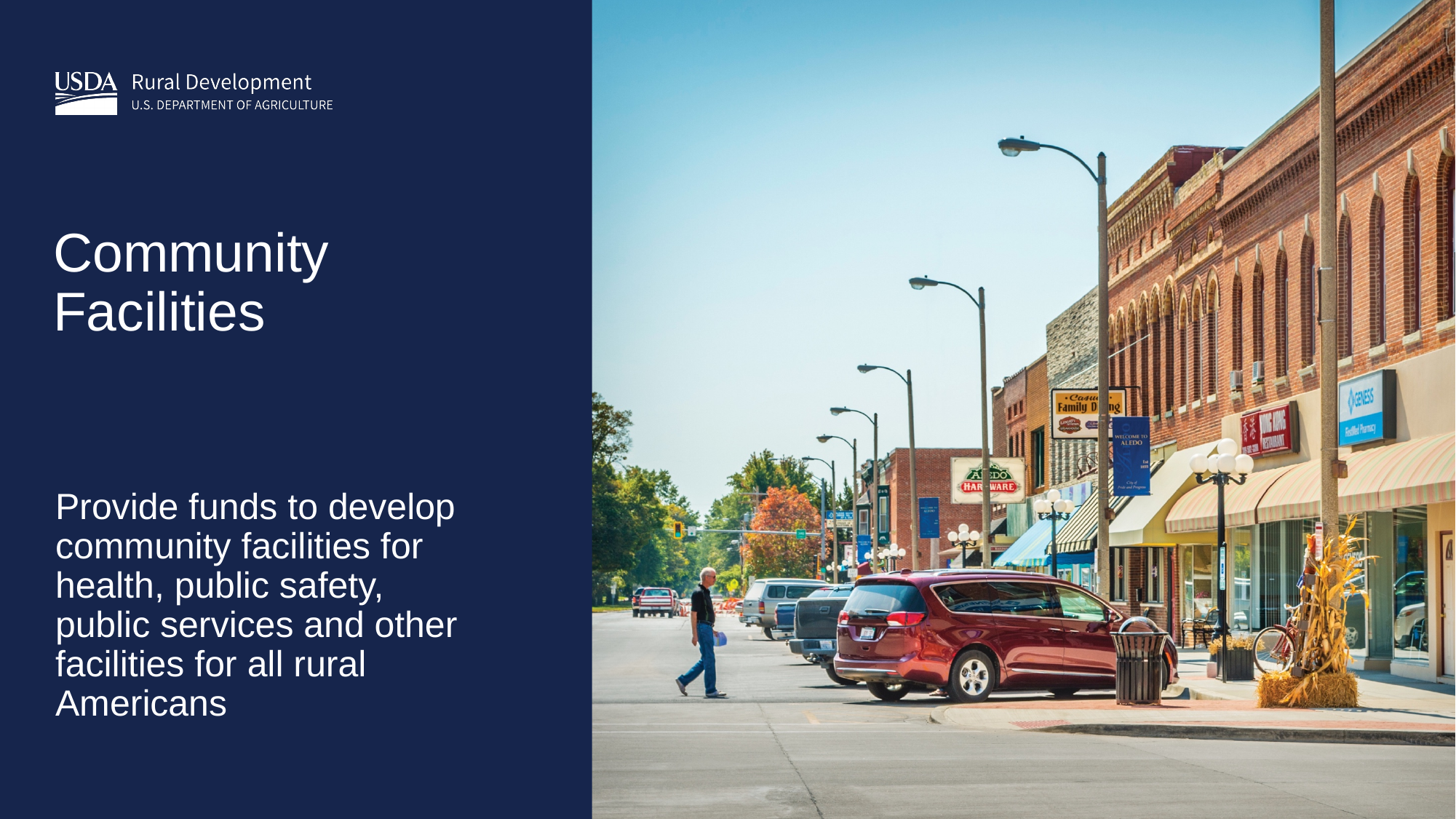

# Community Facilities
Provide funds to develop community facilities for health, public safety, public services and other facilities for all rural Americans